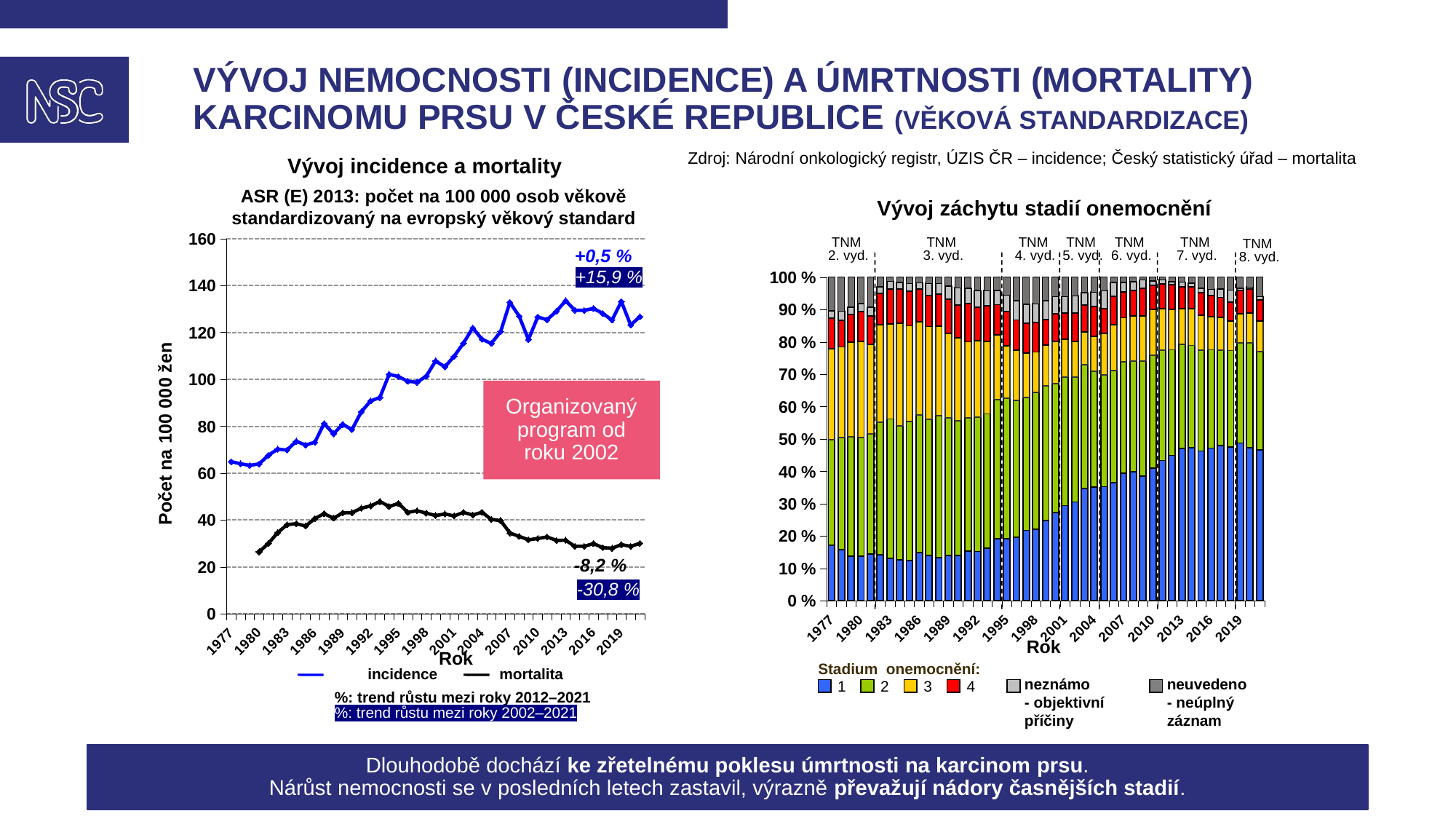

# Vývoj nemocnosti (incidence) a úmrtnosti (mortality) karcinomu prsu v České republice (věková standardizace)
Zdroj: Národní onkologický registr, ÚZIS ČR – incidence; Český statistický úřad – mortalita
Vývoj incidence a mortality
ASR (E) 2013: počet na 100 000 osob věkově standardizovaný na evropský věkový standard
Vývoj záchytu stadií onemocnění

### Chart

| Category | i | m |
|---|---|---|
| 1977 | 64.88885 | None |
| 1978 | 63.97142 | None |
| 1979 | 63.30592 | None |
| 1980 | 63.93214 | 26.44735 |
| 1981 | 67.60182 | 30.03716 |
| 1982 | 70.23191 | 34.58924 |
| 1983 | 69.82965 | 38.00031 |
| 1984 | 73.60287312 | 38.4448927 |
| 1985 | 71.9536 | 37.45267 |
| 1986 | 73.1793 | 40.62709 |
| 1987 | 81.1754 | 42.73637 |
| 1988 | 76.77556 | 40.77942 |
| 1989 | 80.80215 | 43.03718 |
| 1990 | 78.6066 | 43.16082 |
| 1991 | 86.1503 | 45.03429 |
| 1992 | 90.75417 | 46.00525 |
| 1993 | 92.26727 | 47.86207 |
| 1994 | 102.1749 | 45.7653 |
| 1995 | 101.1664 | 47.09629 |
| 1996 | 99.17363 | 43.26276 |
| 1997 | 98.77008 | 43.96231 |
| 1998 | 101.3291 | 42.94381 |
| 1999 | 107.8381 | 41.91233 |
| 2000 | 105.3225 | 42.58429 |
| 2001 | 109.8299 | 41.75989 |
| 2002 | 115.3916 | 43.25293 |
| 2003 | 121.8994 | 42.14862 |
| 2004 | 117.07 | 43.30975 |
| 2005 | 115.2888 | 40.26341 |
| 2006 | 120.2849 | 39.76563 |
| 2007 | 132.7948 | 34.48094 |
| 2008 | 126.9159 | 33.02951 |
| 2009 | 116.9658 | 31.56931 |
| 2010 | 126.5988 | 32.10955 |
| 2011 | 125.3984 | 32.7978 |
| 2012 | 128.96996 | 31.329817 |
| 2013 | 133.49044 | 31.38829 |
| 2014 | 129.44767 | 28.806123 |
| 2015 | 129.3979 | 28.793878 |
| 2016 | 130.20781 | 29.953784 |
| 2017 | 128.07443 | 28.234115 |
| 2018 | 125.25815 | 27.983023 |
| 2019 | 133.17562 | 29.510903 |
| 2020 | 123.1648 | 28.786931 |
| 2021 | 126.71727 | 30.057547 |
TNM
2. vyd.
TNM
3. vyd.
TNM
4. vyd.
TNM
5. vyd.
TNM
6. vyd.
TNM
7. vyd.
TNM
8. vyd.
+0,5 %

### Chart

| Category | std1 | std2 | std3 | std4 | stdX | stdY |
|---|---|---|---|---|---|---|
| 1977 | 17.12765957 | 32.73049645 | 28.04964539 | 9.397163121 | 2.375886525 | 10.31914894 |
| 1978 | 15.77424023 | 34.73227207 | 27.96671491 | 8.285094067 | 2.858176556 | 10.38350217 |
| 1979 | 13.86888 | 36.81556 | 29.17867 | 8.717579 | 2.197406 | 9.221902 |
| 1980 | 13.69573 | 36.7455 | 29.72114 | 9.248147 | 2.506177 | 8.083304 |
| 1981 | 14.52268 | 37.13609 | 27.65741 | 8.801625 | 2.67434 | 9.207854 |
| 1982 | 14.15002 | 41.00884 | 30.26531 | 9.531608 | 2.129053 | 2.915165 |
| 1983 | 13.1457 | 43.04636 | 29.37086 | 10.82781 | 2.384106 | 1.225166 |
| 1984 | 12.58959 | 41.53942 | 31.72328 | 10.47055 | 2.150203 | 1.526955 |
| 1985 | 12.36817 | 43.0489 | 29.59412 | 10.7063 | 2.364973 | 1.917546 |
| 1986 | 14.83313 | 42.55253 | 28.86279 | 10.13597 | 1.915946 | 1.699629 |
| 1987 | 14.0533 | 42.07574 | 28.6676 | 9.509116 | 3.786816 | 1.907433 |
| 1988 | 13.37485 | 43.83155 | 27.60973 | 9.934757 | 3.321471 | 1.927639 |
| 1989 | 13.90059 | 42.60039 | 26.11626 | 10.50267 | 4.184218 | 2.695872 |
| 1990 | 14.0195 | 41.5711 | 25.80275 | 10.0344 | 5.303899 | 3.268349 |
| 1991 | 15.28282 | 41.22989 | 23.53399 | 11.72807 | 4.826155 | 3.399066 |
| 1992 | 15.24044 | 41.55364 | 23.64982 | 10.2836 | 5.277435 | 3.995068 |
| 1993 | 16.34455 | 41.44596 | 22.40515 | 10.99976 | 4.652827 | 4.151754 |
| 1994 | 19.23408 | 42.92169 | 20.00861 | 9.358864 | 4.496558 | 3.980207 |
| 1995 | 19.2525 | 43.28553 | 16.36245 | 10.43025 | 5.149935 | 5.519339 |
| 1996 | 19.65961 | 42.30853 | 15.49204 | 9.338861 | 6.044076 | 7.156884 |
| 1997 | 21.75986 | 41.07065 | 13.74079 | 9.23277 | 5.938448 | 8.257477 |
| 1998 | 22.15921 | 42.26003 | 12.47637 | 9.031716 | 5.902121 | 8.170552 |
| 1999 | 24.71253 | 41.70727 | 12.59014 | 7.951666 | 5.827324 | 7.21107 |
| 2000 | 27.30348 | 39.9005 | 12.87562 | 8.616915 | 5.333333 | 5.970149 |
| 2001 | 29.40731 | 39.7652 | 11.62659 | 8.104526 | 5.093732 | 6.002651 |
| 2002 | 30.54858 | 38.6877 | 10.86411 | 8.838293 | 5.360344 | 5.700968 |
| 2003 | 34.67269 | 38.35594 | 9.994977 | 8.304035 | 4.001339 | 4.67102 |
| 2004 | 35.22923 | 35.72906 | 10.87556 | 9.186487 | 4.429507 | 4.550155 |
| 2005 | 35.26545 | 34.62141 | 12.77633 | 7.554395 | 5.691906 | 4.090513 |
| 2006 | 36.43731 | 34.75025 | 14.20774 | 8.815746 | 4.267284 | 1.521667 |
| 2007 | 39.43536 | 34.35364 | 13.69985 | 7.934621 | 2.986627 | 1.589896 |
| 2008 | 39.81721 | 34.28789 | 13.98324 | 7.829398 | 2.72658 | 1.355674 |
| 2009 | 38.61934 | 35.50961 | 14.00195 | 8.417454 | 2.637577 | 0.814067 |
| 2010 | 41.02985 | 34.86567 | 14.20896 | 7.432836 | 1.38806 | 1.074627 |
| 2011 | 43.37008 | 34.01371 | 12.81287 | 7.806913 | 1.281287 | 0.715137 |
| 2012 | 44.96269 | 32.62055 | 12.5287 | 7.520092 | 1.076349 | 1.291619 |
| 2013 | 47.16541 | 32.16198 | 10.94029 | 6.808511 | 1.427591 | 1.496225 |
| 2014 | 47.39264 | 31.53932 | 11.33575 | 6.748466 | 1.171221 | 1.812605 |
| 2015 | 46.2899 | 31.15932 | 10.8194 | 6.964212 | 1.36797 | 3.399199 |
| 2016 | 47.19239 | 30.38749 | 10.27872 | 6.566961 | 1.849082 | 3.725357 |
| 2017 | 48.0635 | 29.43753 | 10.12728 | 6.158478 | 2.641303 | 3.571917 |
| 2018 | 47.52941 | 29.81315 | 9.079585 | 5.951557 | 3.723183 | 3.903114 |
| 2019 | 48.7717 | 30.97106 | 9.028939 | 7.125402 | 0.720257 | 3.382637 |
| 2020 | 47.29879 | 32.44212 | 9.233738 | 7.345645 | 0.633958 | 3.045755 |
| 2021 | 46.67205 | 30.32137 | 9.506521 | 6.494554 | 1.062256 | 5.943257 |

+15,9 %
Organizovaný program od roku 2002
Počet na 100 000 žen
-8,2 %
-30,8 %
Rok
Rok
Stadium onemocnění:
incidence
mortalita
1
2
3
4

neznámo
- objektivní příčiny
neuvedeno
- neúplný záznam

%: trend růstu mezi roky 2012–2021
%: trend růstu mezi roky 2002–2021
Dlouhodobě dochází ke zřetelnému poklesu úmrtnosti na karcinom prsu.
Nárůst nemocnosti se v posledních letech zastavil, výrazně převažují nádory časnějších stadií.